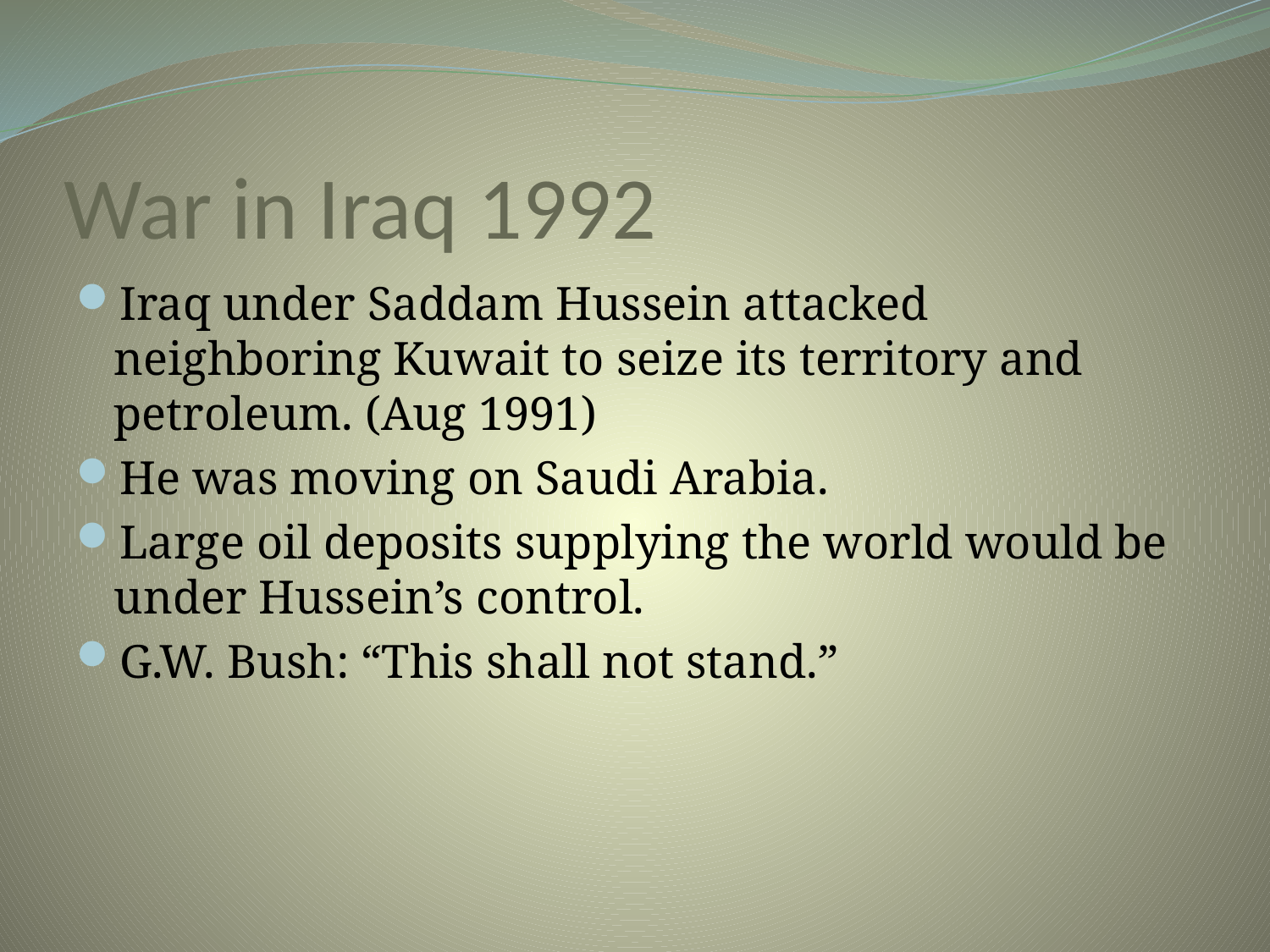

# War in Iraq 1992
Iraq under Saddam Hussein attacked neighboring Kuwait to seize its territory and petroleum. (Aug 1991)
He was moving on Saudi Arabia.
Large oil deposits supplying the world would be under Hussein’s control.
G.W. Bush: “This shall not stand.”